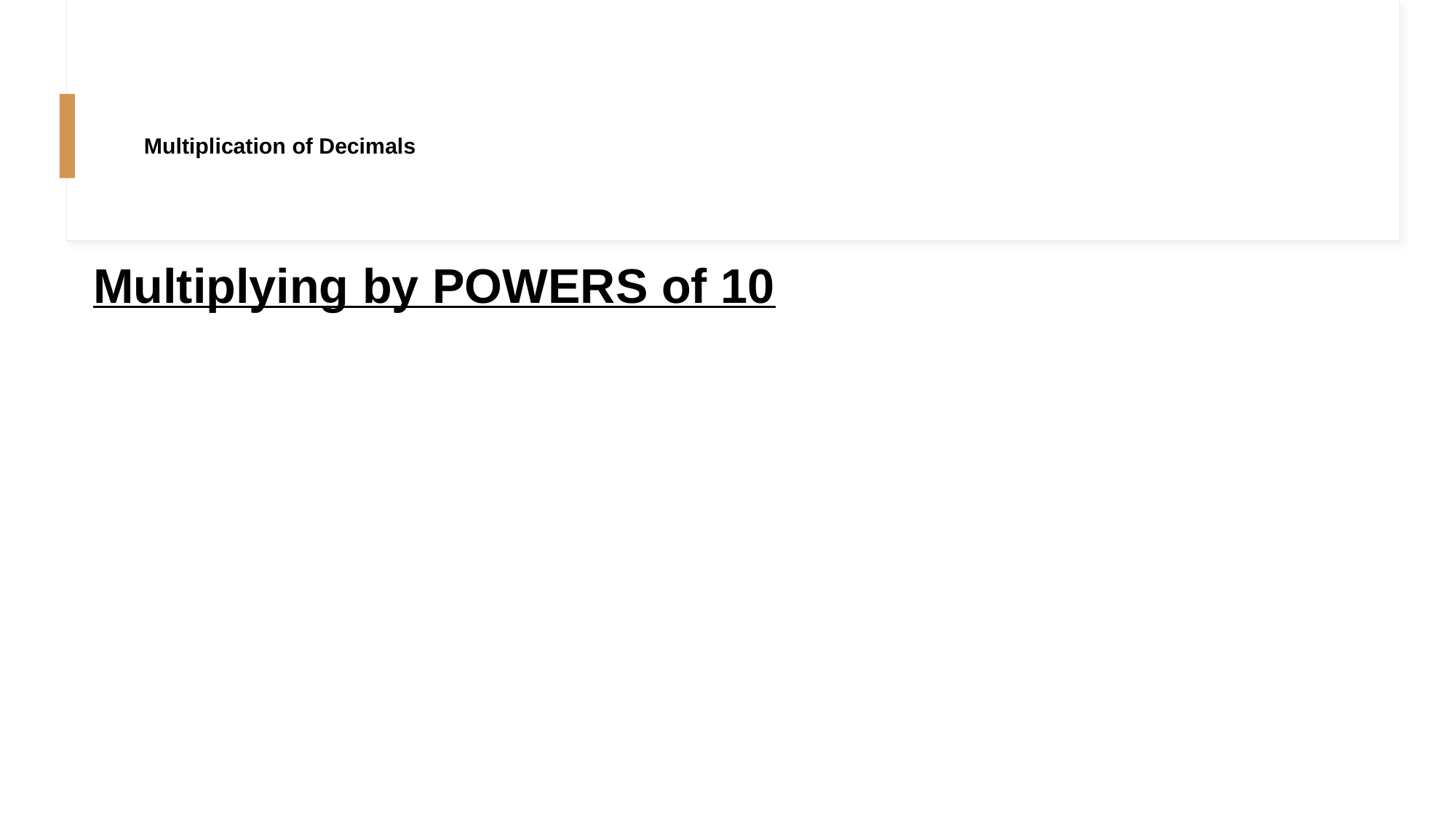

# Multiplication of Decimals
Multiplying by POWERS of 10